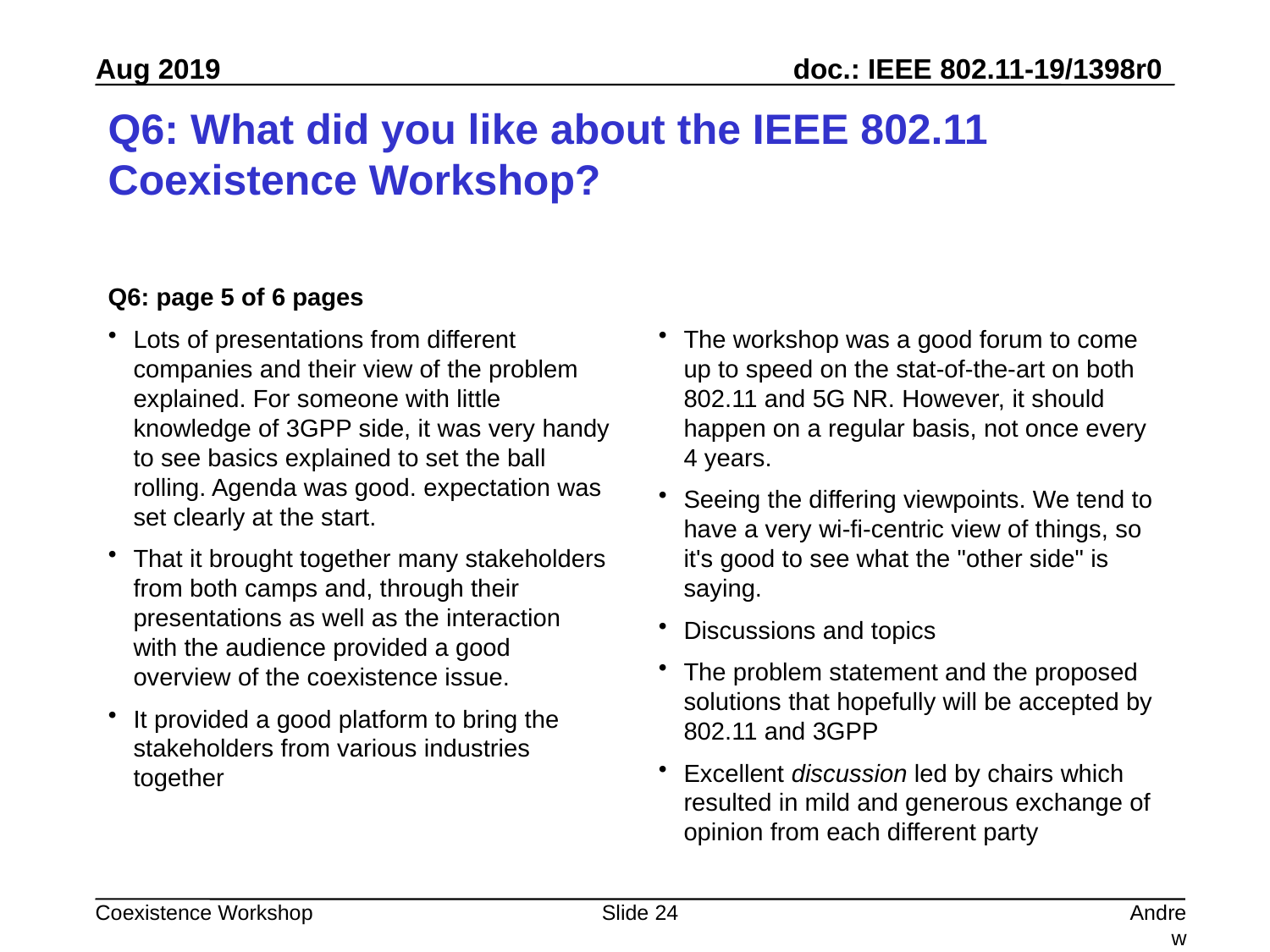

# Q6: What did you like about the IEEE 802.11 Coexistence Workshop?
Q6: page 5 of 6 pages
Lots of presentations from different companies and their view of the problem explained. For someone with little knowledge of 3GPP side, it was very handy to see basics explained to set the ball rolling. Agenda was good. expectation was set clearly at the start.
That it brought together many stakeholders from both camps and, through their presentations as well as the interaction with the audience provided a good overview of the coexistence issue.
It provided a good platform to bring the stakeholders from various industries together

The workshop was a good forum to come up to speed on the stat-of-the-art on both 802.11 and 5G NR. However, it should happen on a regular basis, not once every 4 years.
Seeing the differing viewpoints. We tend to have a very wi-fi-centric view of things, so it's good to see what the "other side" is saying.
Discussions and topics
The problem statement and the proposed solutions that hopefully will be accepted by 802.11 and 3GPP
Excellent discussion led by chairs which resulted in mild and generous exchange of opinion from each different party
Slide 24
Andrew Myles, Cisco